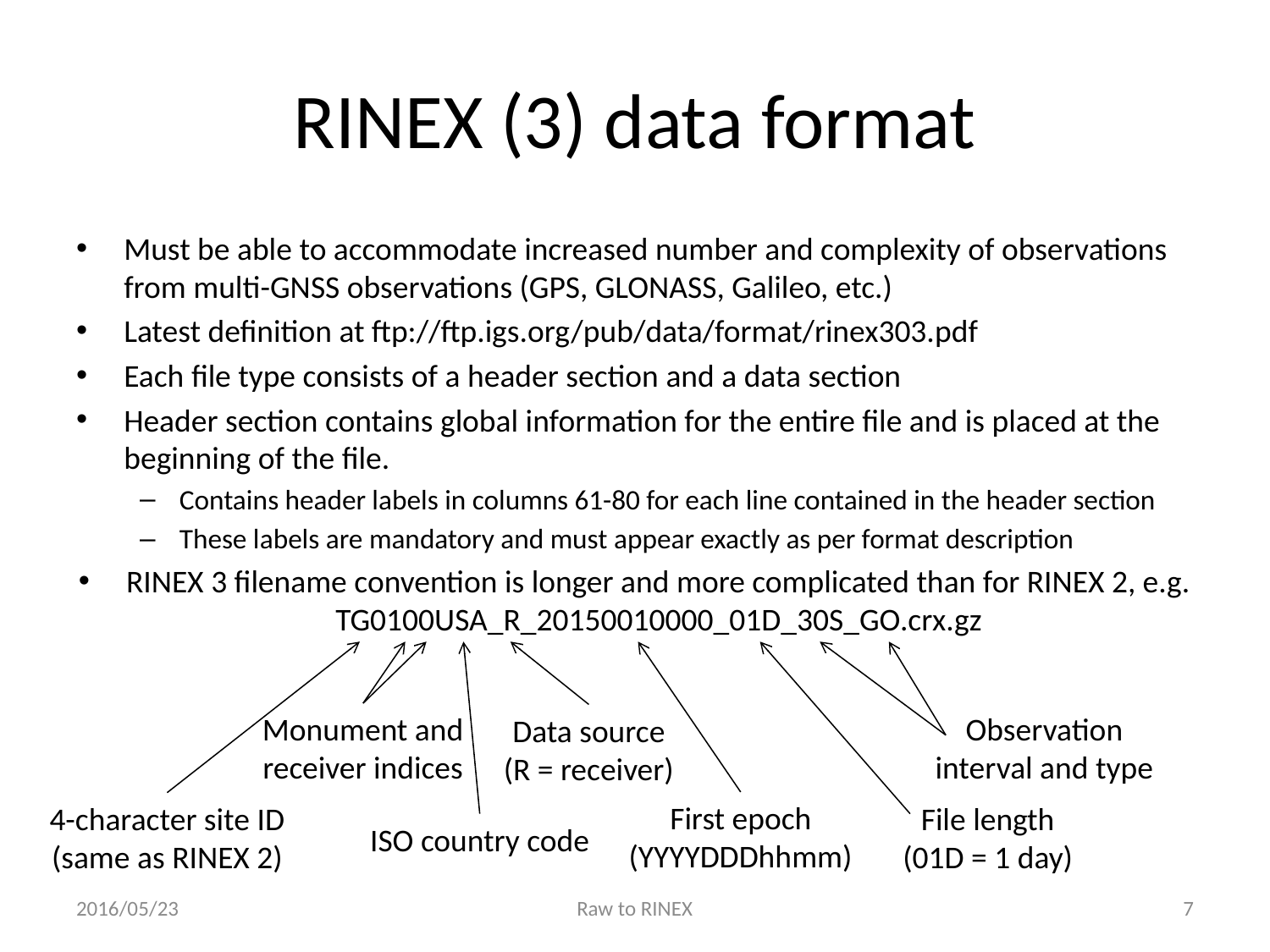

# RINEX (3) data format
Must be able to accommodate increased number and complexity of observations from multi-GNSS observations (GPS, GLONASS, Galileo, etc.)
Latest definition at ftp://ftp.igs.org/pub/data/format/rinex303.pdf
Each file type consists of a header section and a data section
Header section contains global information for the entire file and is placed at the beginning of the file.
Contains header labels in columns 61-80 for each line contained in the header section
These labels are mandatory and must appear exactly as per format description
RINEX 3 filename convention is longer and more complicated than for RINEX 2, e.g.
TG0100USA_R_20150010000_01D_30S_GO.crx.gz
Monument and
receiver indices
Observation
interval and type
Data source
(R = receiver)
First epoch
(YYYYDDDhhmm)
File length
(01D = 1 day)
4-character site ID
(same as RINEX 2)
ISO country code
2016/05/23
Raw to RINEX
7